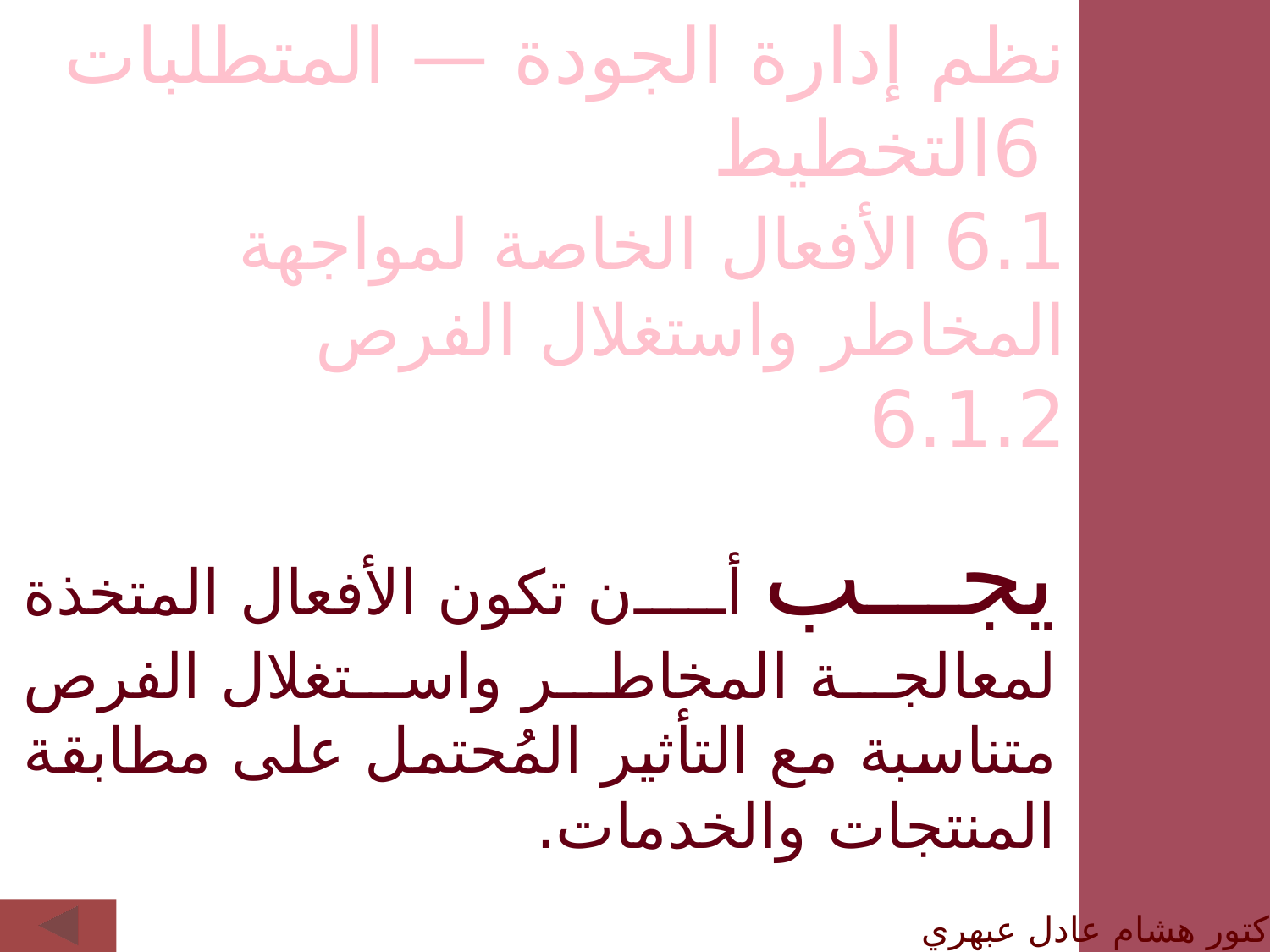

نظم إدارة الجودة — المتطلبات
 6التخطيط
6.1 الأفعال الخاصة لمواجهة المخاطر واستغلال الفرص
6.1.2

يجب أن تكون الأفعال المتخذة لمعالجة المخاطر واستغلال الفرص متناسبة مع التأثير المُحتمل على مطابقة المنتجات والخدمات.

الدكتور هشام عادل عبهري